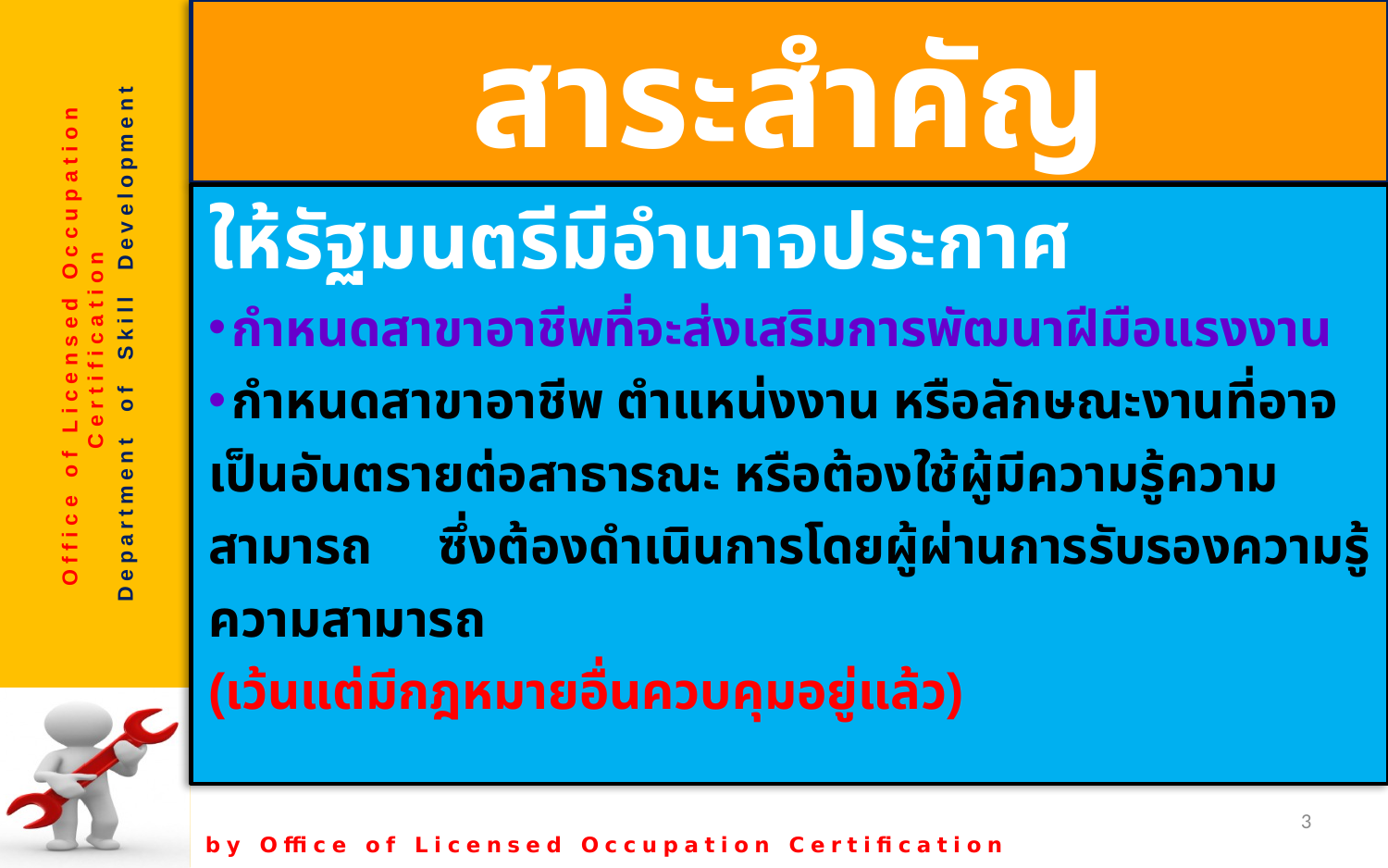

# สาระสำคัญ
ให้รัฐมนตรีมีอำนาจประกาศ
 กำหนดสาขาอาชีพที่จะส่งเสริมการพัฒนาฝีมือแรงงาน
 กำหนดสาขาอาชีพ ตำแหน่งงาน หรือลักษณะงานที่อาจเป็นอันตรายต่อสาธารณะ หรือต้องใช้ผู้มีความรู้ความสามารถ     ซึ่งต้องดำเนินการโดยผู้ผ่านการรับรองความรู้ความสามารถ
(เว้นแต่มีกฎหมายอื่นควบคุมอยู่แล้ว)
3